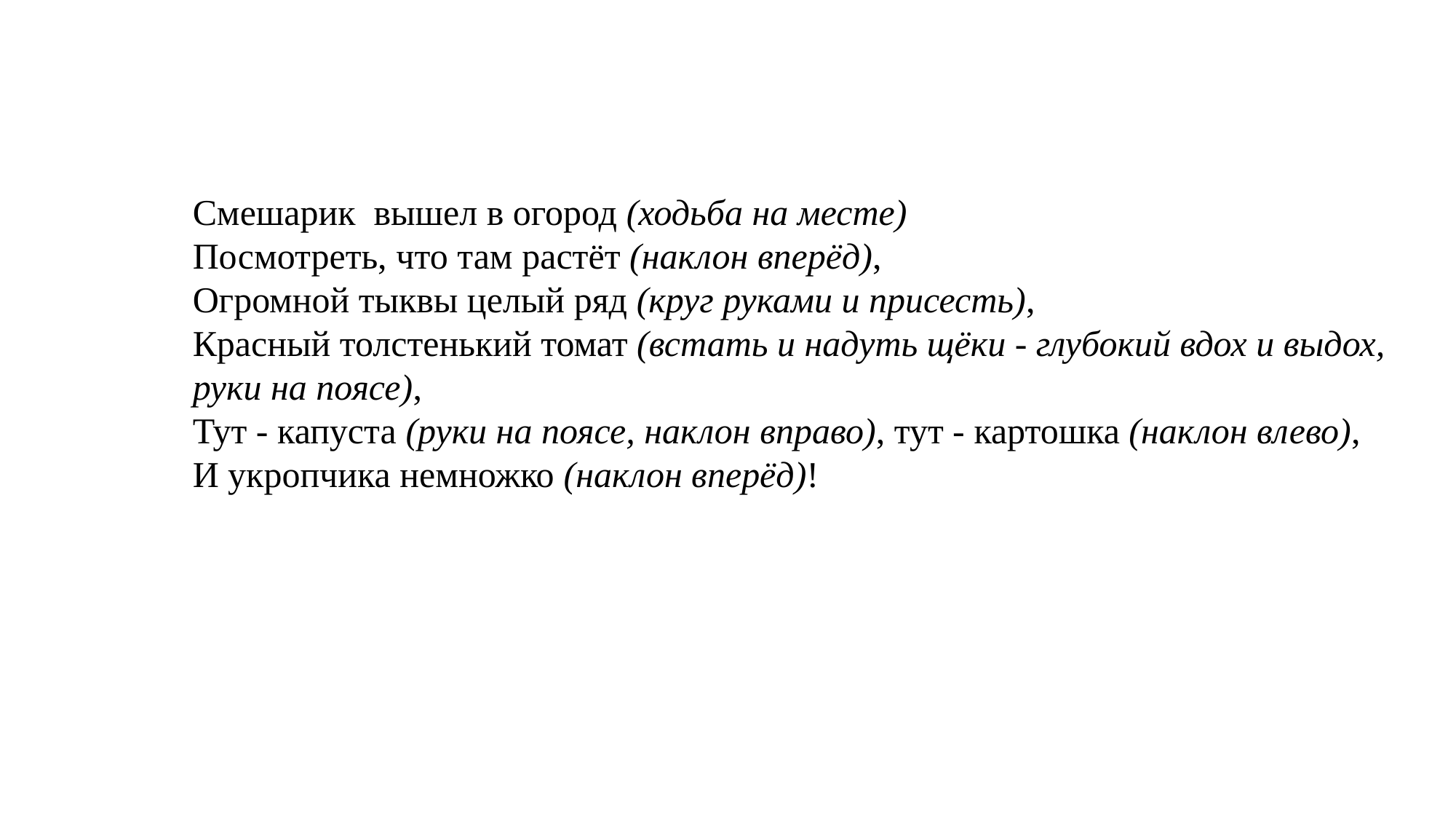

Смешарик  вышел в огород (ходьба на месте)
Посмотреть, что там растёт (наклон вперёд),
Огромной тыквы целый ряд (круг руками и присесть),
Красный толстенький томат (встать и надуть щёки - глубокий вдох и выдох, руки на поясе),
Тут - капуста (руки на поясе, наклон вправо), тут - картошка (наклон влево),
И укропчика немножко (наклон вперёд)!